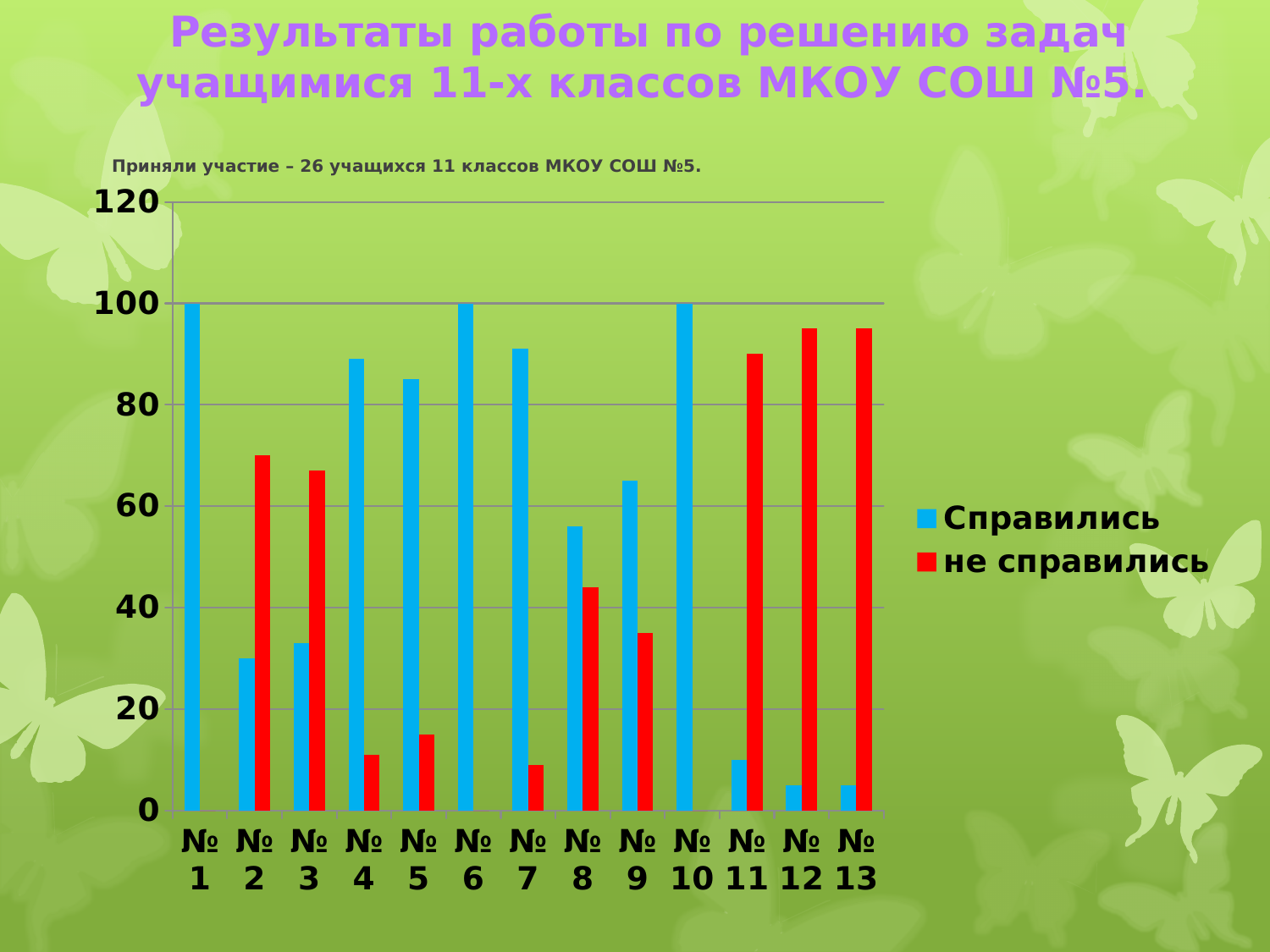

# Результаты работы по решению задач учащимися 11-х классов МКОУ СОШ №5.
Приняли участие – 26 учащихся 11 классов МКОУ СОШ №5.

### Chart

| Category | Справились | не справились |
|---|---|---|
| № 1 | 100.0 | 0.0 |
| № 2 | 30.0 | 70.0 |
| № 3 | 33.0 | 67.0 |
| № 4 | 89.0 | 11.0 |
| №5 | 85.0 | 15.0 |
| №6 | 100.0 | 0.0 |
| №7 | 91.0 | 9.0 |
| №8 | 56.0 | 44.0 |
| №9 | 65.0 | 35.0 |
| №10 | 100.0 | 0.0 |
| №11 | 10.0 | 90.0 |
| №12 | 5.0 | 95.0 |
| №13 | 5.0 | 95.0 |